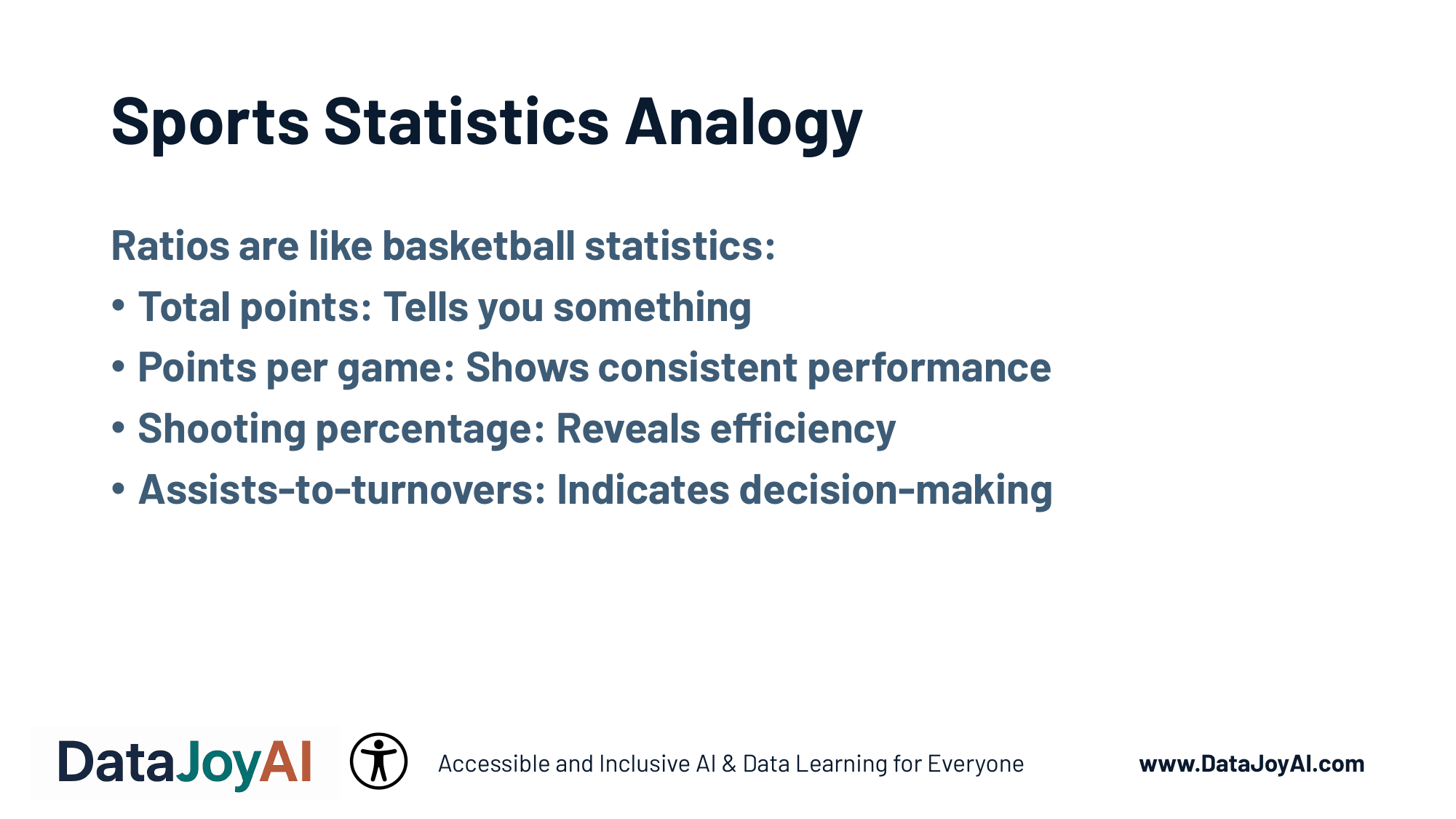

# Sports Statistics Analogy
Ratios are like basketball statistics:
Total points: Tells you something
Points per game: Shows consistent performance
Shooting percentage: Reveals efficiency
Assists-to-turnovers: Indicates decision-making